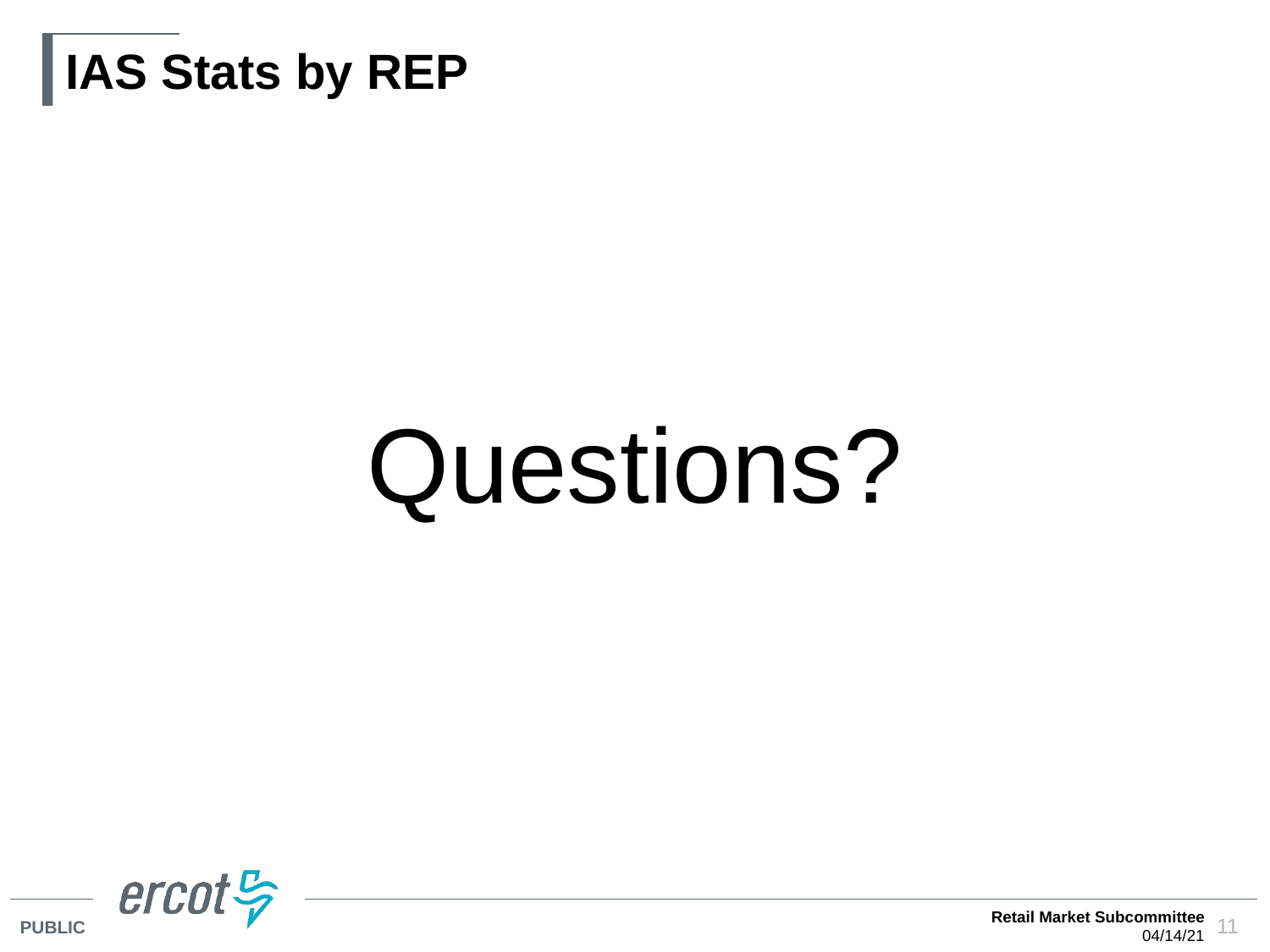

# IAS Stats by REP

Questions?

Retail Market Subcommittee
04/14/21
11